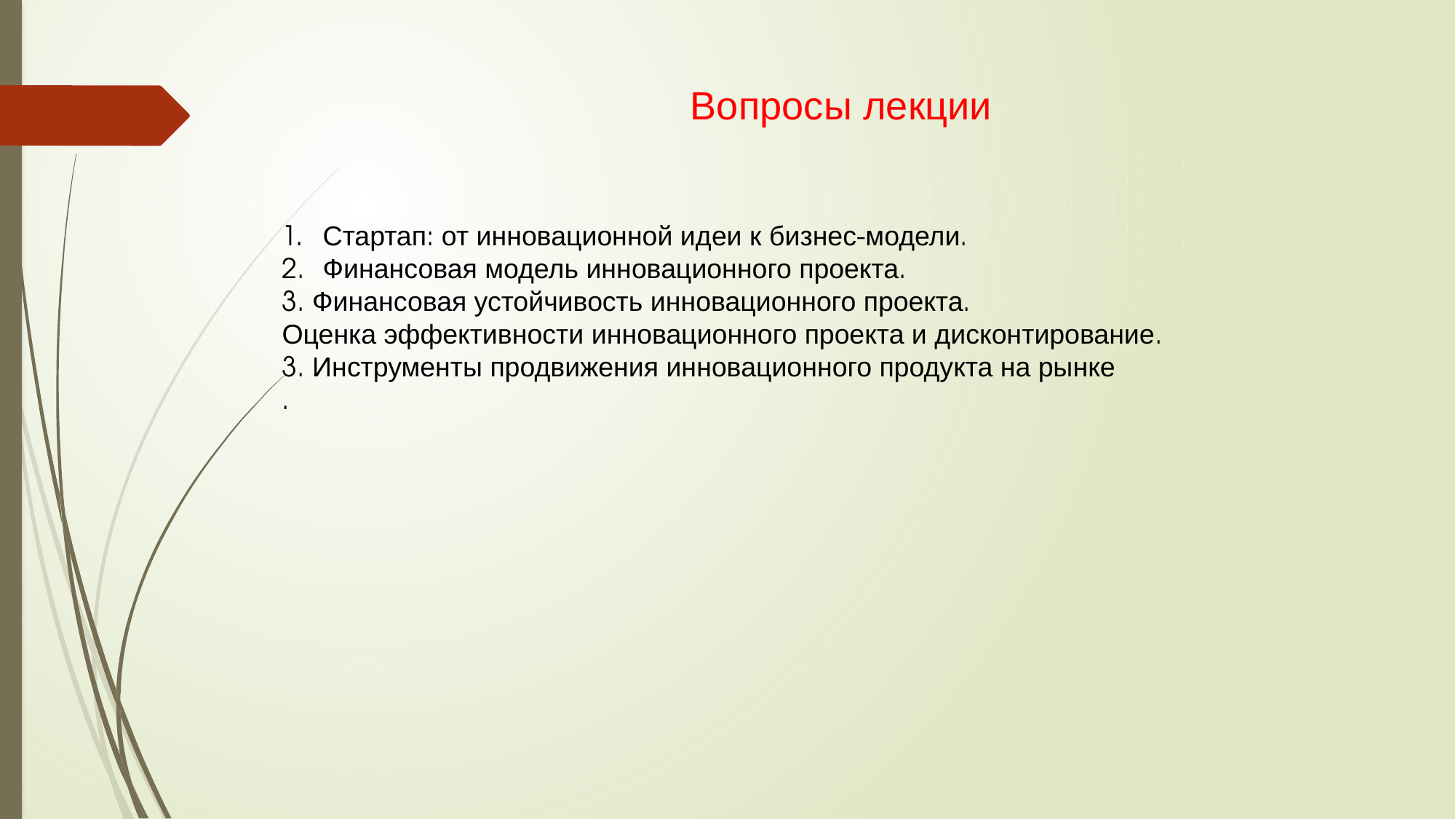

# Вопросы лекции
Стартап: от инновационной идеи к бизнес-модели.
Финансовая модель инновационного проекта.
3. Финансовая устойчивость инновационного проекта.
Оценка эффективности инновационного проекта и дисконтирование.
3. Инструменты продвижения инновационного продукта на рынке
.